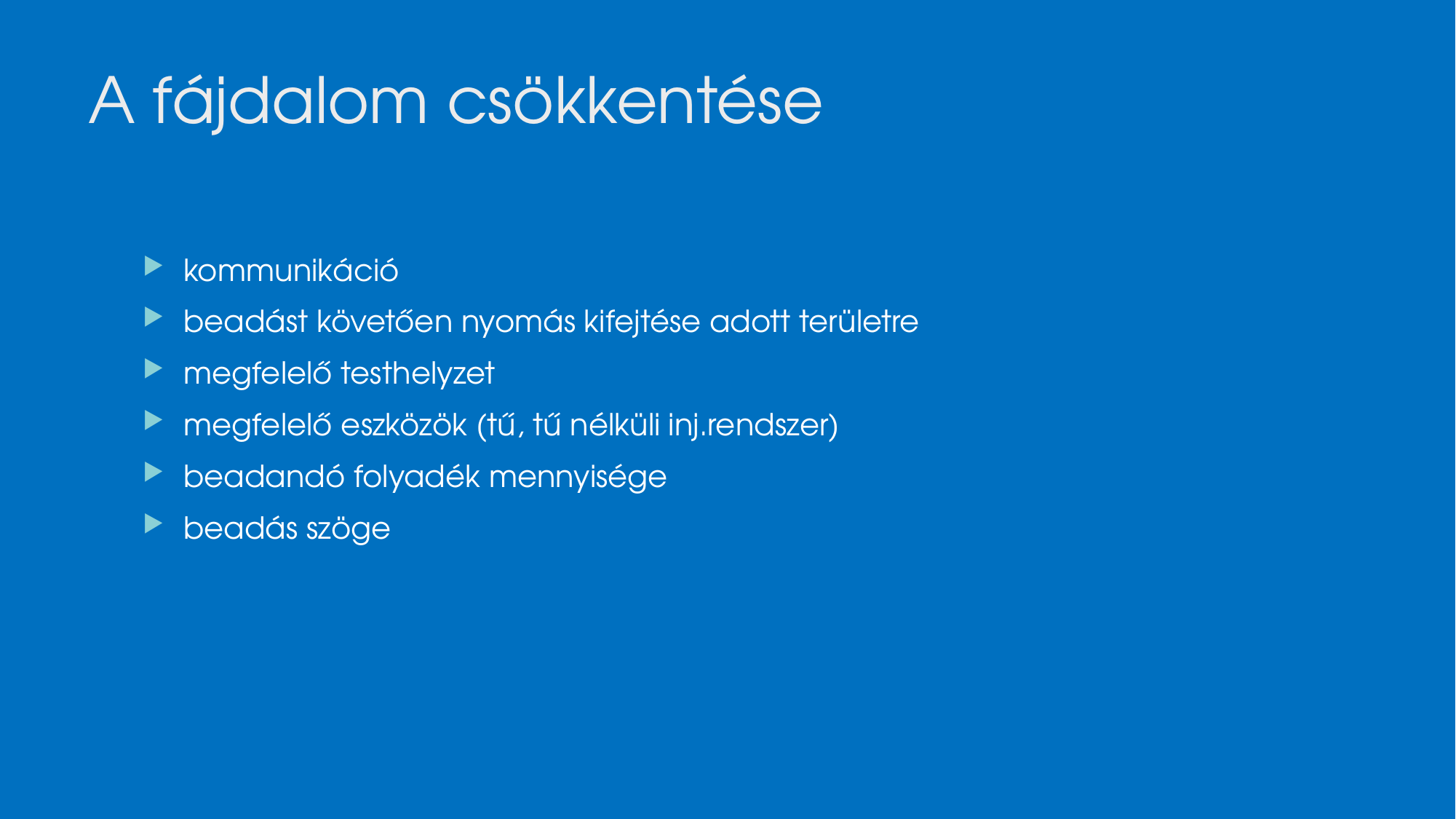

# A fájdalom csökkentése
kommunikáció
beadást követően nyomás kifejtése adott területre
megfelelő testhelyzet
megfelelő eszközök (tű, tű nélküli inj.rendszer)
beadandó folyadék mennyisége
beadás szöge